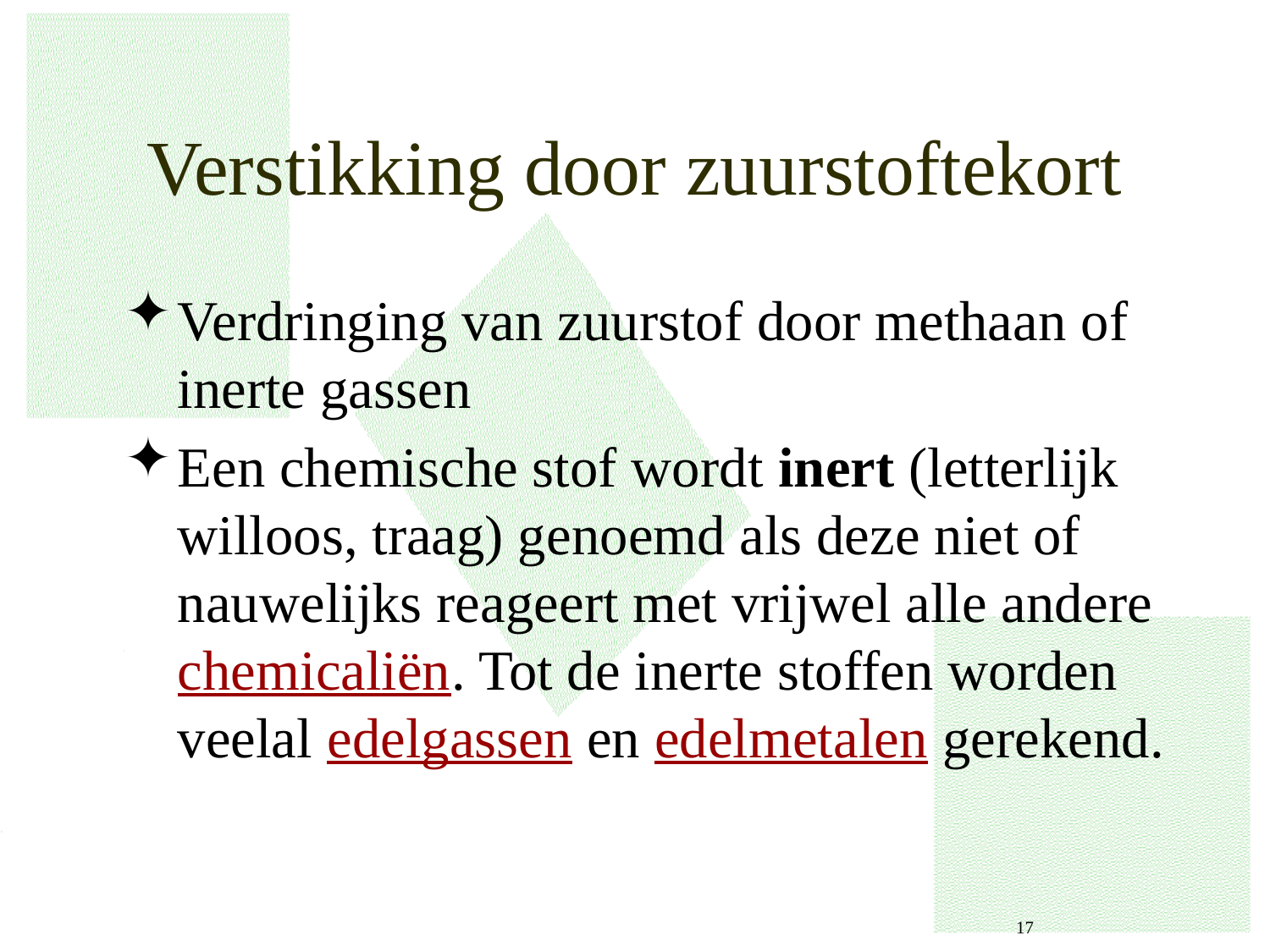

# Verstikking door zuurstoftekort
Verdringing van zuurstof door methaan of inerte gassen
Een chemische stof wordt inert (letterlijk willoos, traag) genoemd als deze niet of nauwelijks reageert met vrijwel alle andere chemicaliën. Tot de inerte stoffen worden veelal edelgassen en edelmetalen gerekend.

                     17